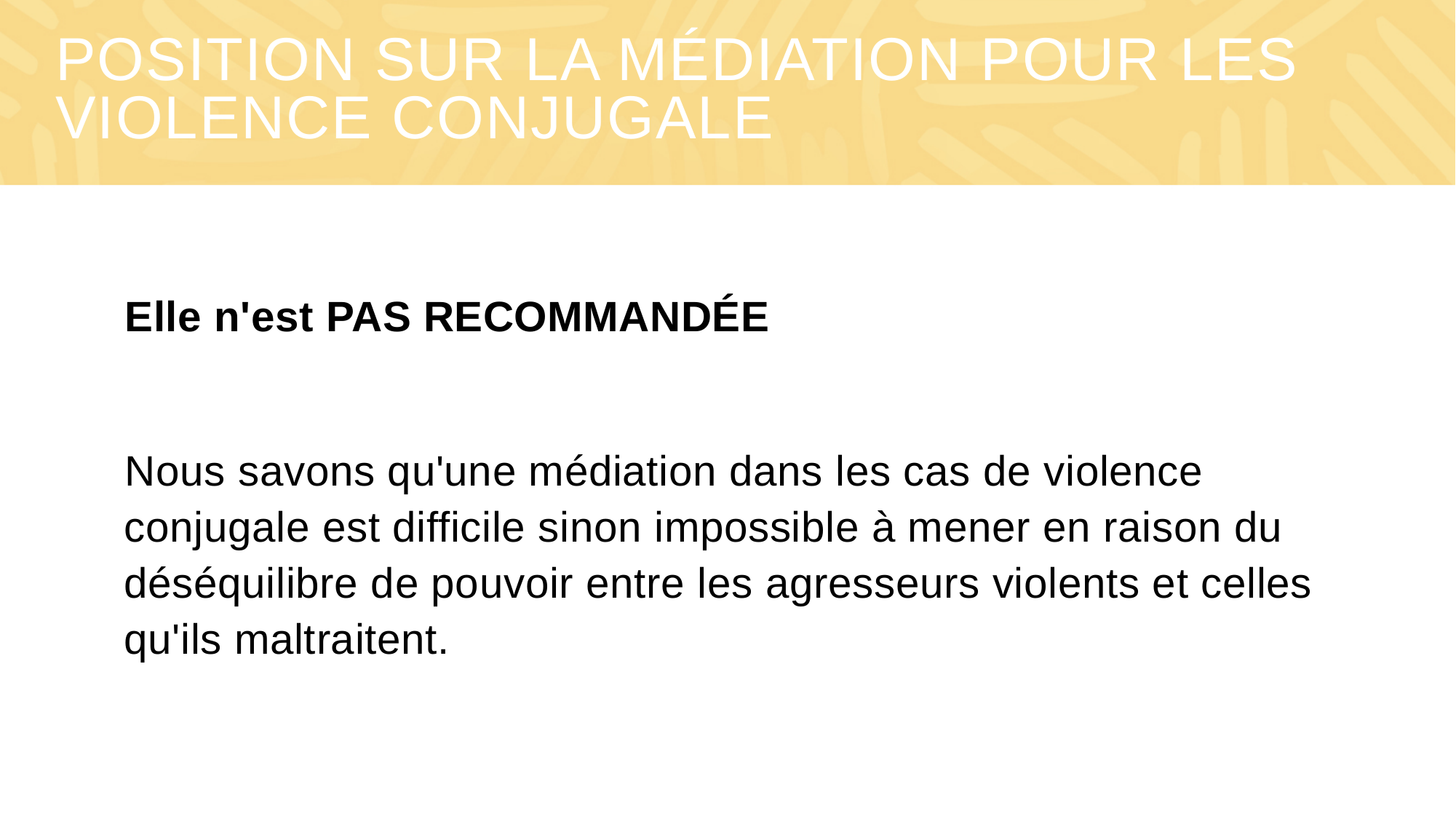

# Position sur la médiation POUR les violence conjugale
Elle n'est PAS RECOMMANDÉE

Nous savons qu'une médiation dans les cas de violence conjugale est difficile sinon impossible à mener en raison du déséquilibre de pouvoir entre les agresseurs violents et celles qu'ils maltraitent.